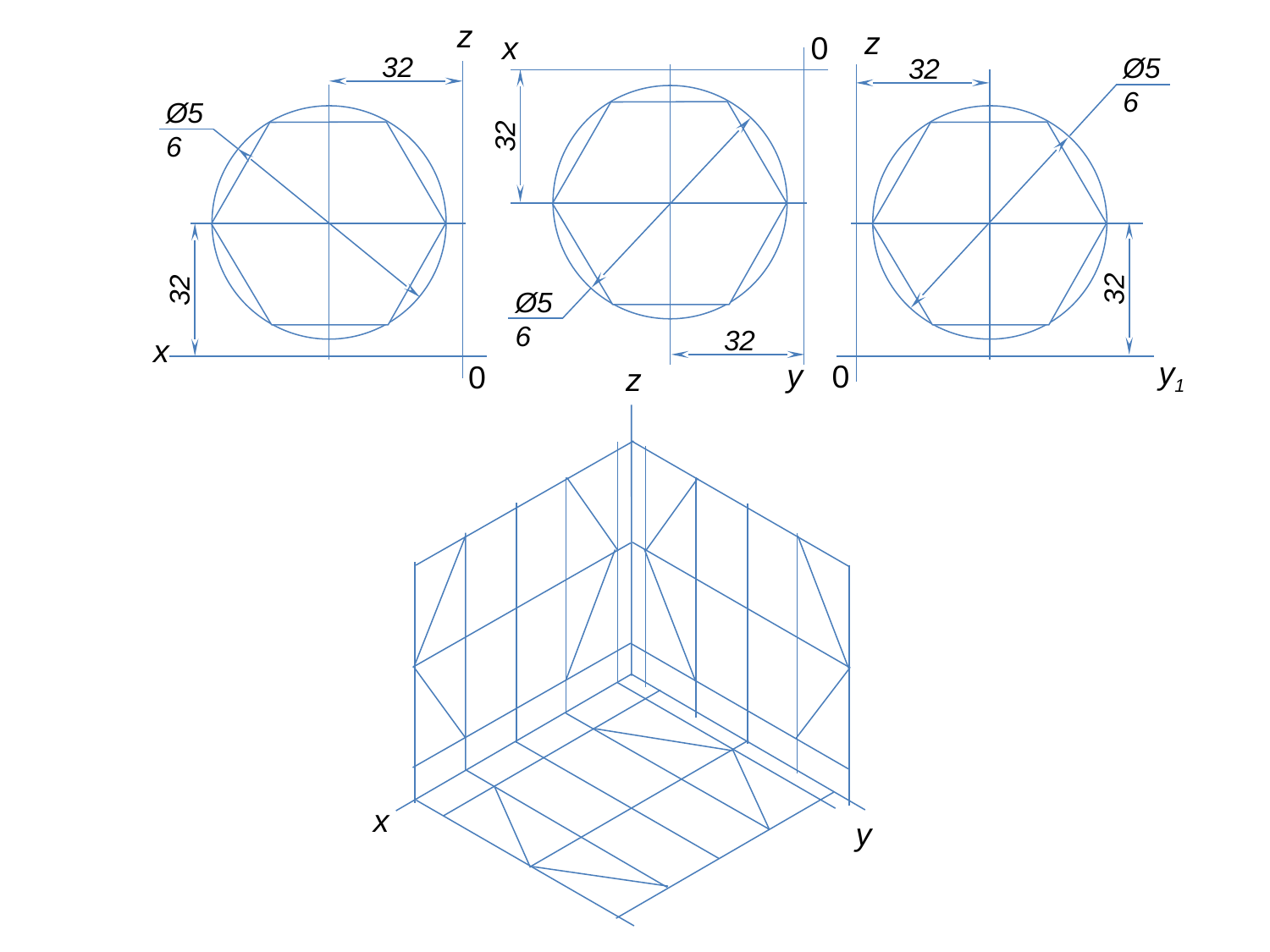

z
z
x
0
32
Ø56
32

Ø56

32

32
32
Ø56
32
x
y1
y
0
0
z
x
y